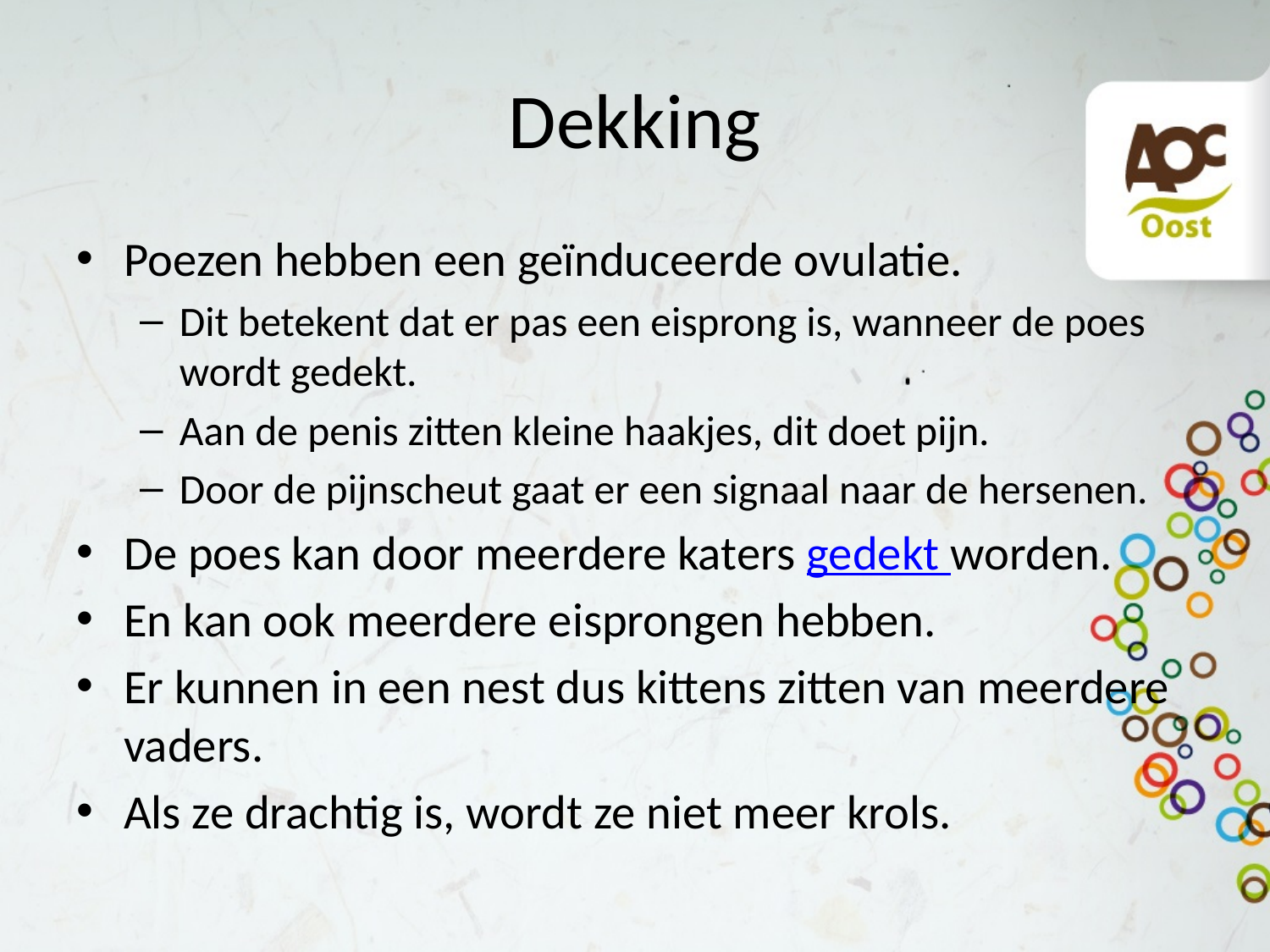

# Dekking
Poezen hebben een geïnduceerde ovulatie.
Dit betekent dat er pas een eisprong is, wanneer de poes wordt gedekt.
Aan de penis zitten kleine haakjes, dit doet pijn.
Door de pijnscheut gaat er een signaal naar de hersenen.
De poes kan door meerdere katers gedekt worden.
En kan ook meerdere eisprongen hebben.
Er kunnen in een nest dus kittens zitten van meerdere vaders.
Als ze drachtig is, wordt ze niet meer krols.